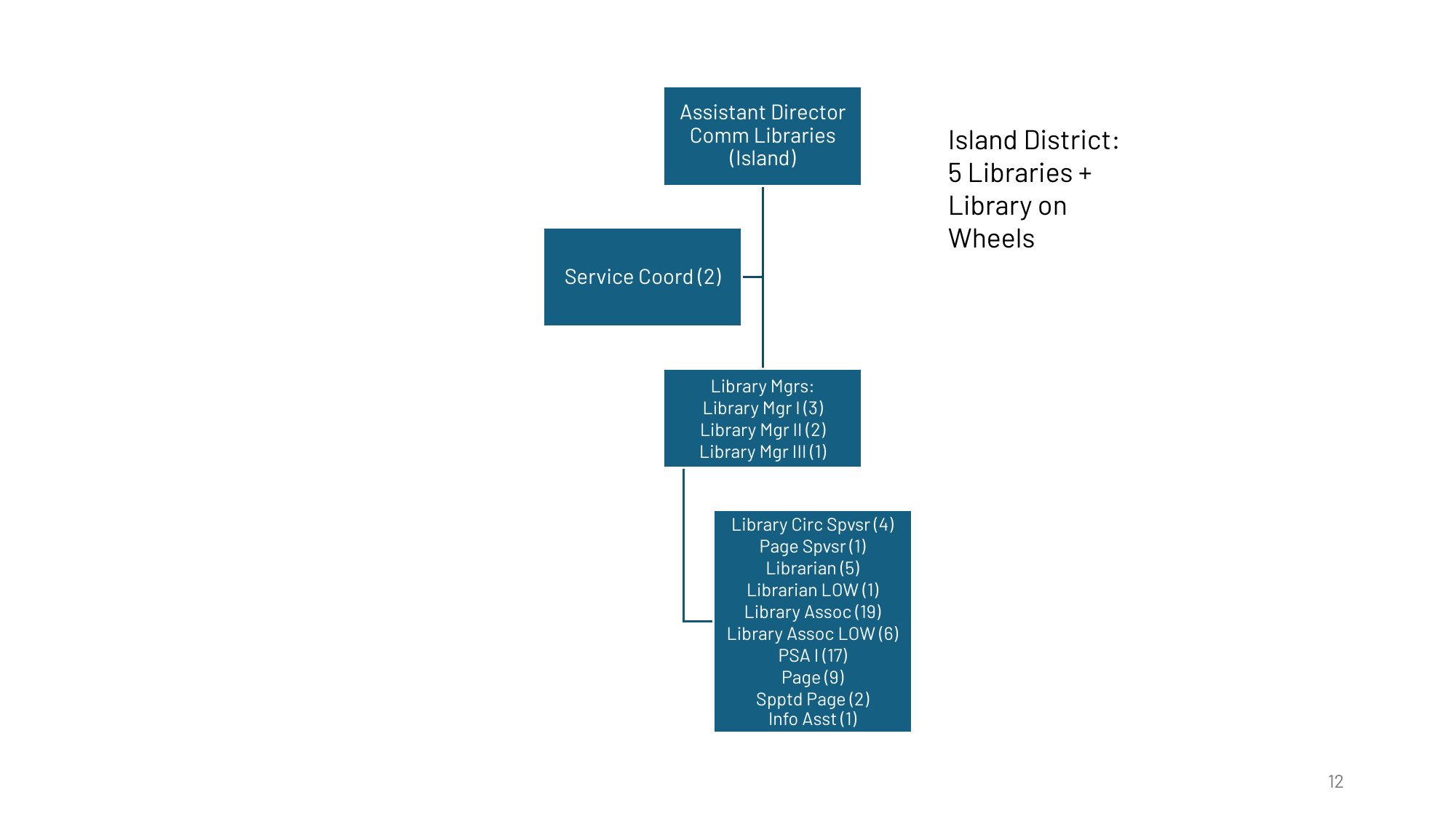

Assistant Director Comm Libraries (Island)
Library Mgrs:
Library Mgr I (3)
Library Mgr II (2)
Library Mgr III (1)
Library Circ Spvsr (4)
Page Spvsr (1)
Librarian (5)
Librarian LOW (1)
Library Assoc (19)
Library Assoc LOW (6)
PSA I (17)
Page (9)
Spptd Page (2)
Info Asst (1)
Service Coord (2)
Island District: 5 Libraries + Library on Wheels
12